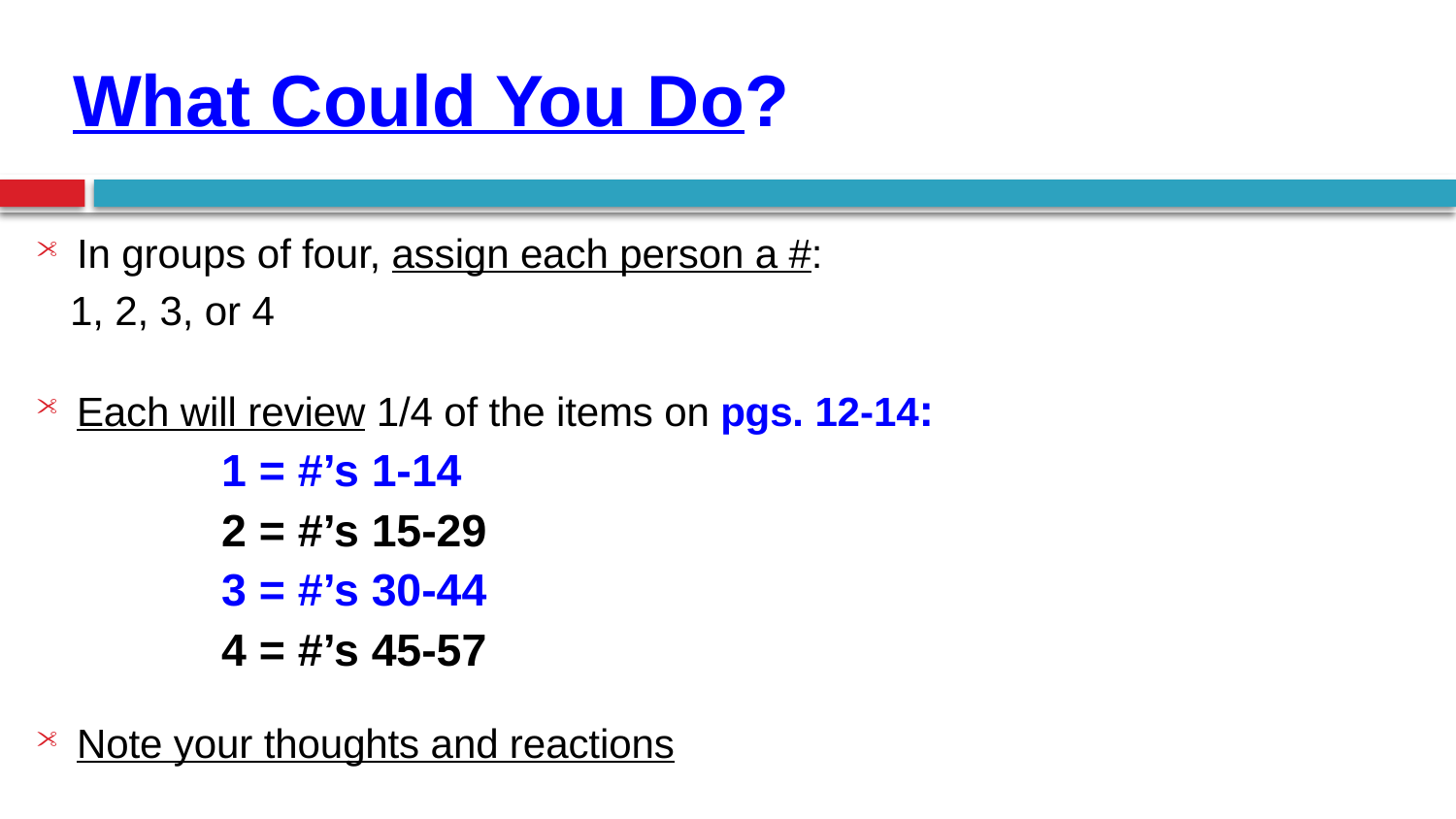

What Could You Do?
In groups of four, assign each person a #:
   1, 2, 3, or 4

Each will review 1/4 of the items on pgs. 12-14:
1 = #’s 1-14
2 = #’s 15-29
3 = #’s 30-44
4 = #’s 45-57

Note your thoughts and reactions